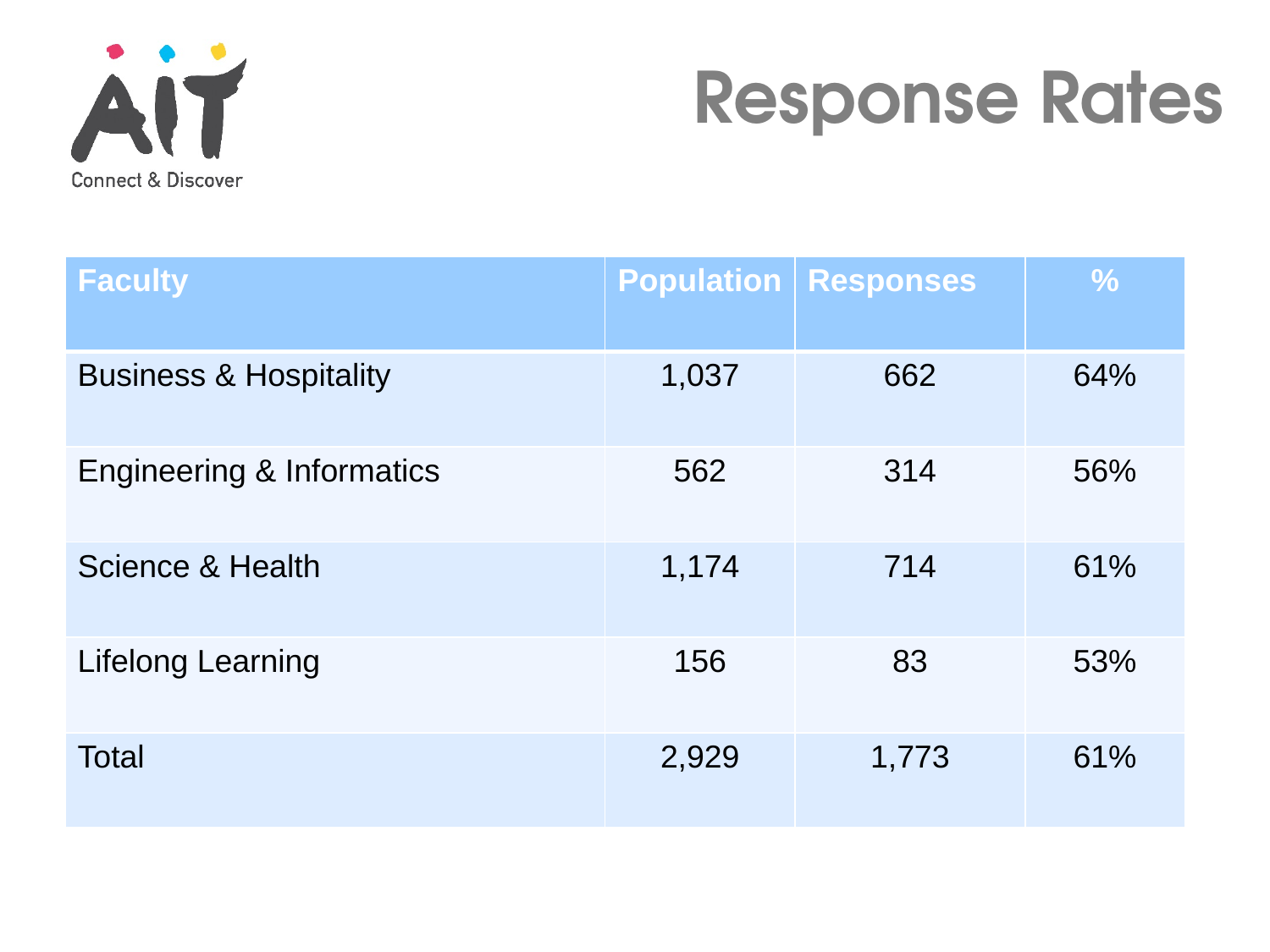

Response Rates
| Faculty | Population | Responses | % |
| --- | --- | --- | --- |
| Business & Hospitality | 1,037 | 662 | 64% |
| Engineering & Informatics | 562 | 314 | 56% |
| Science & Health | 1,174 | 714 | 61% |
| Lifelong Learning | 156 | 83 | 53% |
| Total | 2,929 | 1,773 | 61% |